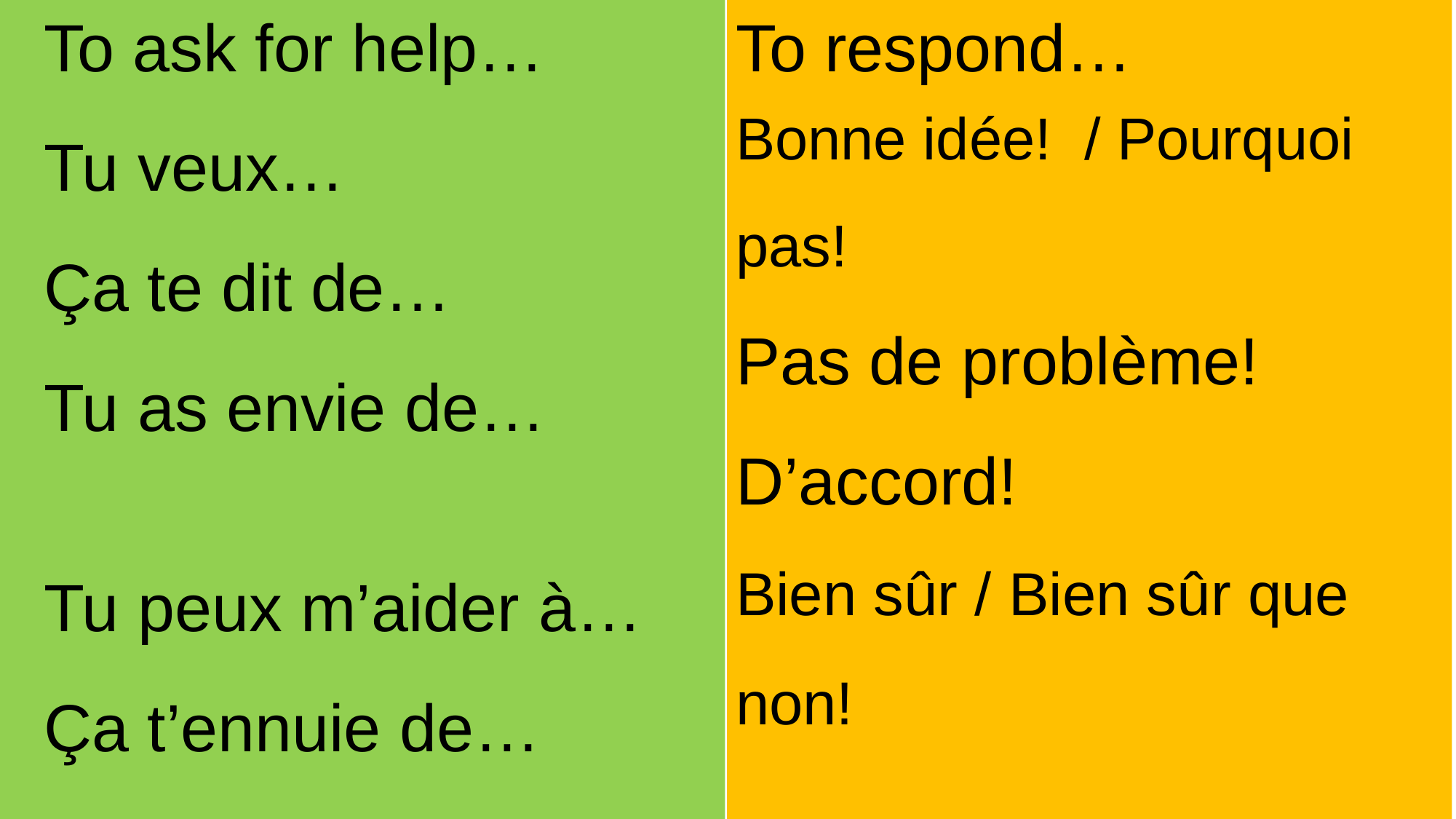

To ask for help…
To respond…

Bonne idée!  / Pourquoi pas!
Pas de problème!
D’accord!
Bien sûr / Bien sûr que non!

Désolé, je n’ai pas le temps!
Pas maintenant.  Je dois d’abord…
Tu veux…
Ça te dit de…
Tu as envie de…

Tu peux m’aider à…
Ça t’ennuie de…